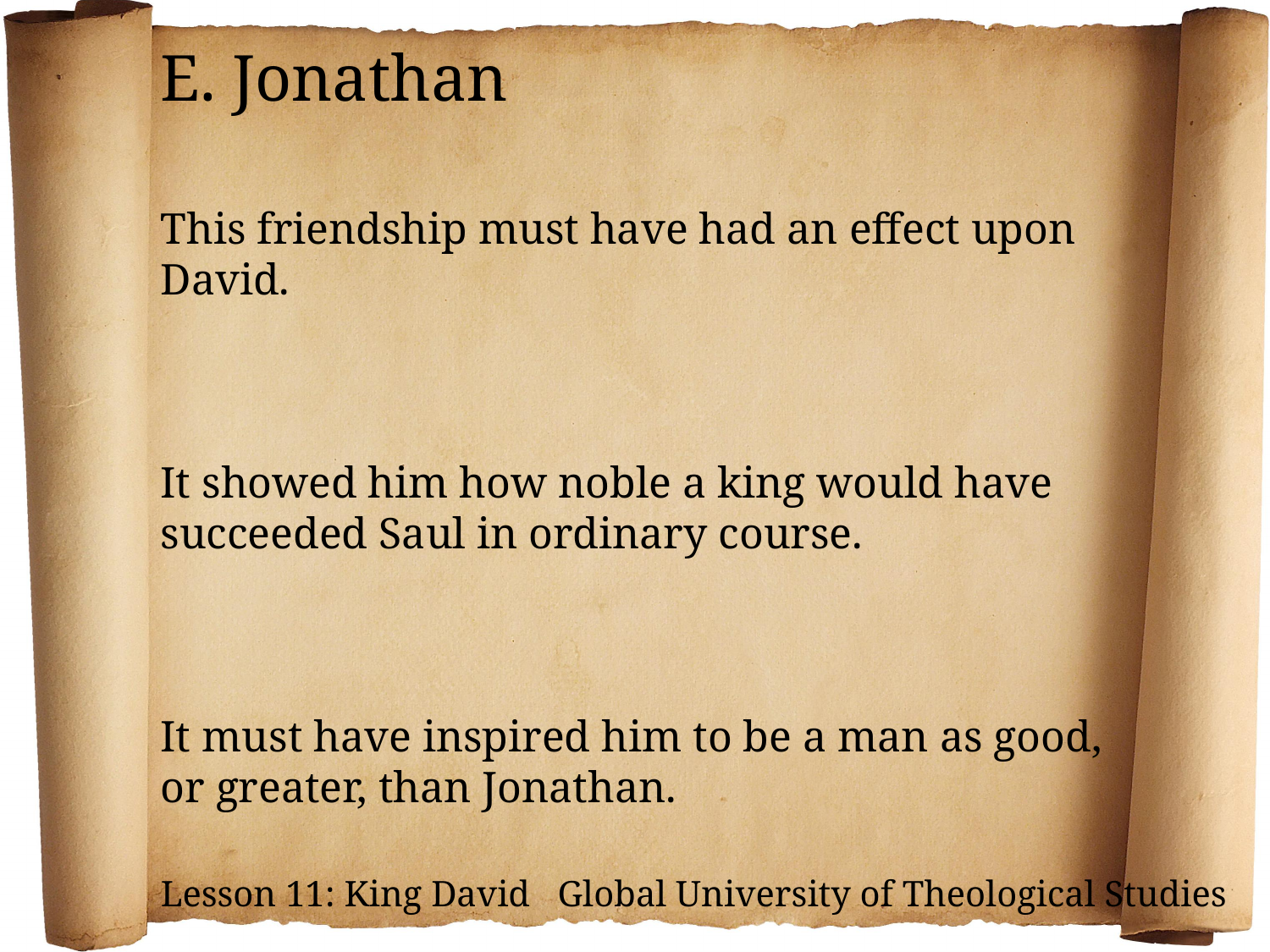

E. Jonathan
This friendship must have had an effect upon David.

It showed him how noble a king would have succeeded Saul in ordinary course.

It must have inspired him to be a man as good, or greater, than Jonathan.
Lesson 11: King David   Global University of Theological Studies